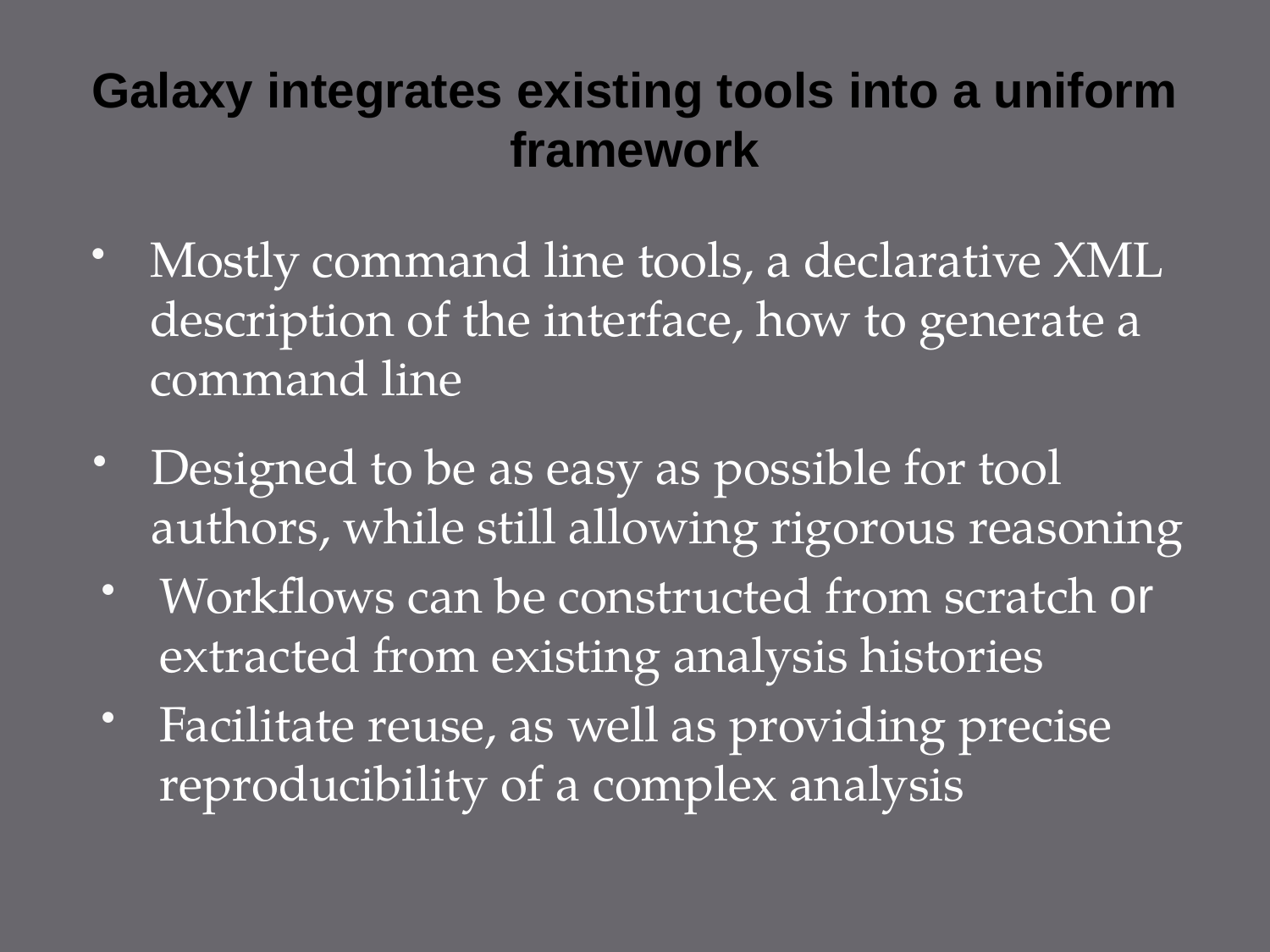

# Galaxy integrates existing tools into a uniform framework
Mostly command line tools, a declarative XML description of the interface, how to generate a command line
Designed to be as easy as possible for tool authors, while still allowing rigorous reasoning
Workflows can be constructed from scratch or extracted from existing analysis histories
Facilitate reuse, as well as providing precise reproducibility of a complex analysis